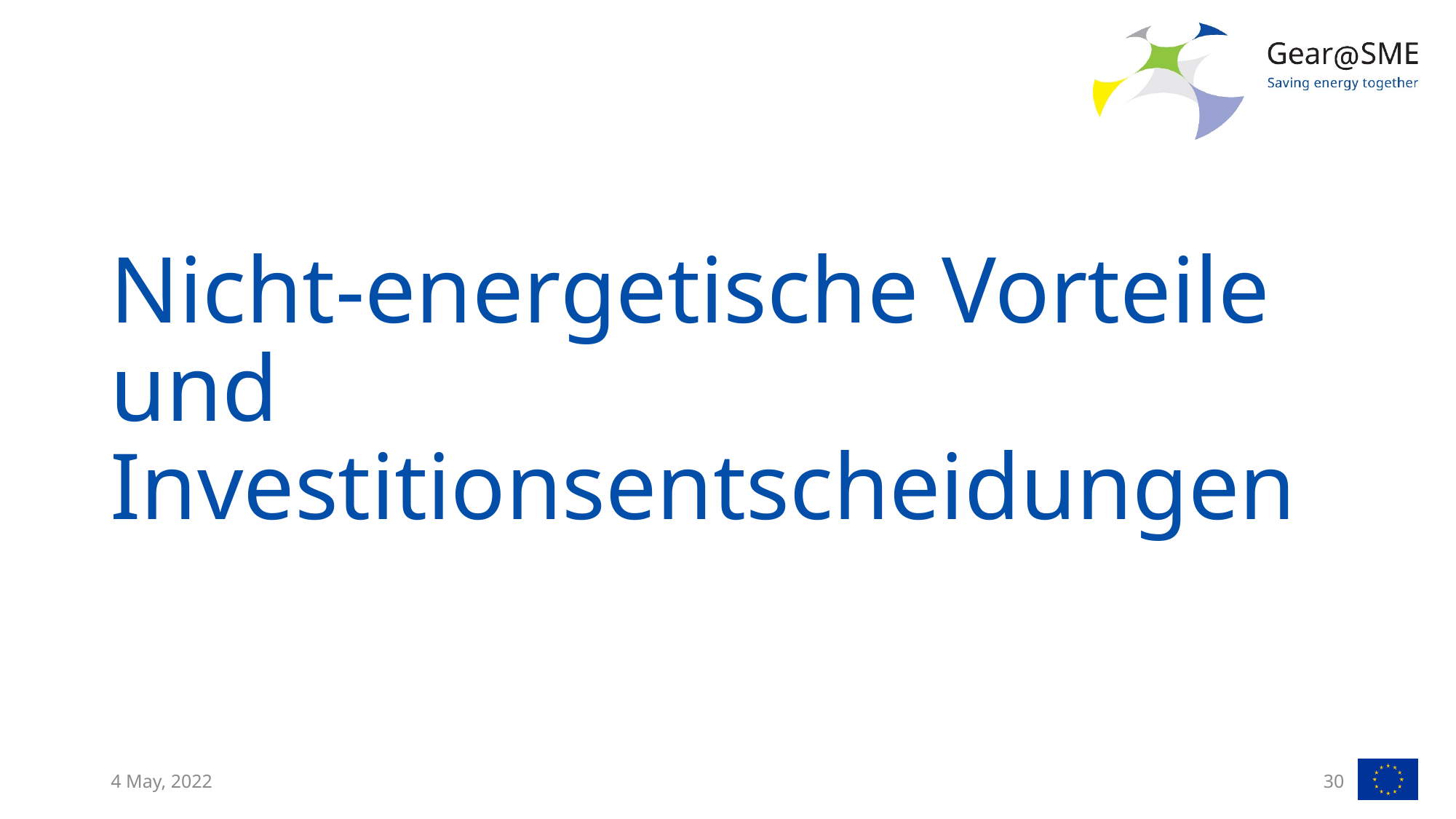

# Nicht-energetische Vorteile und Investitionsentscheidungen

4 May, 2022
30